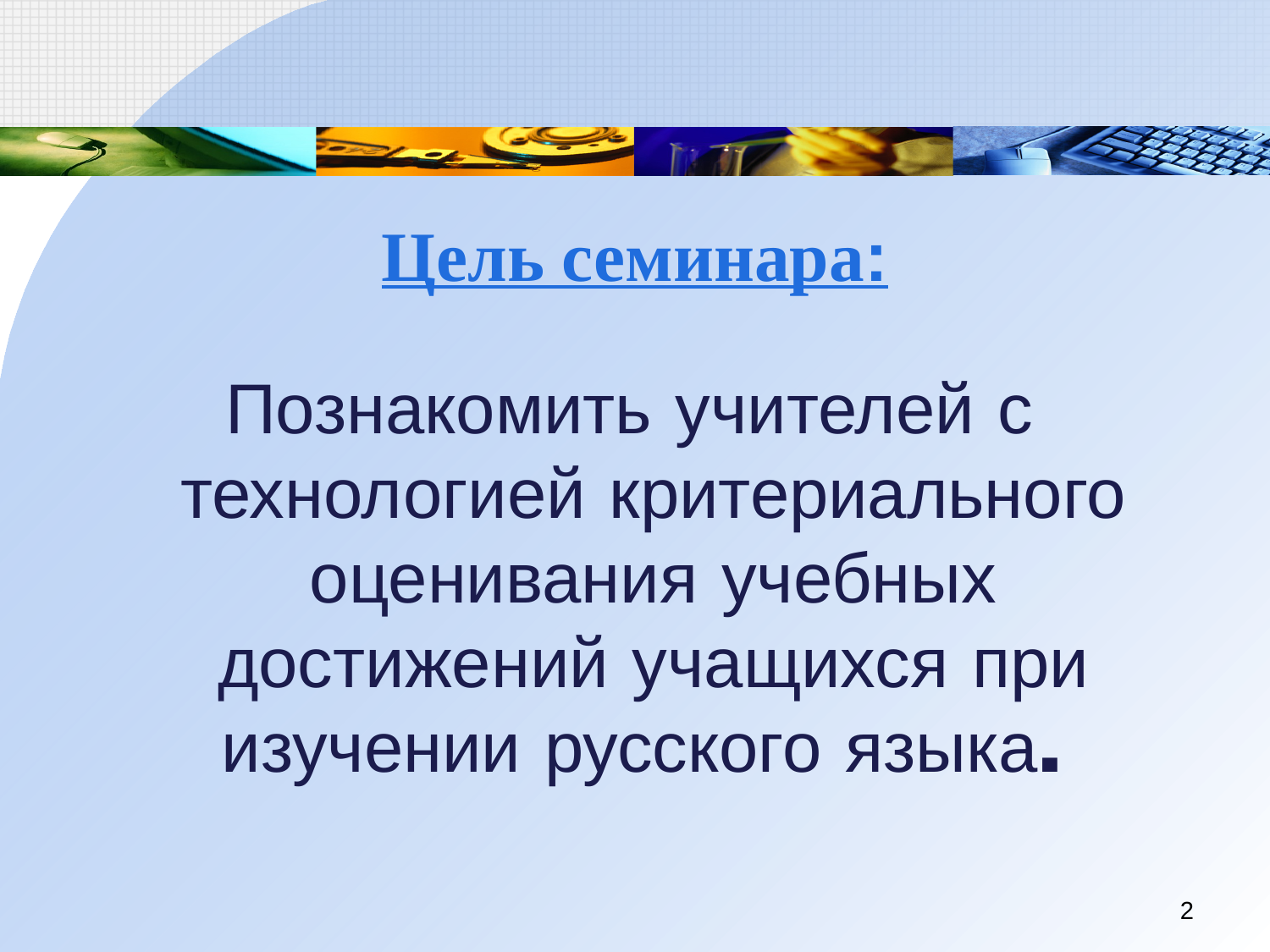

# Цель семинара:
Познакомить учителей с технологией критериального оценивания учебных достижений учащихся при изучении русского языка.

2